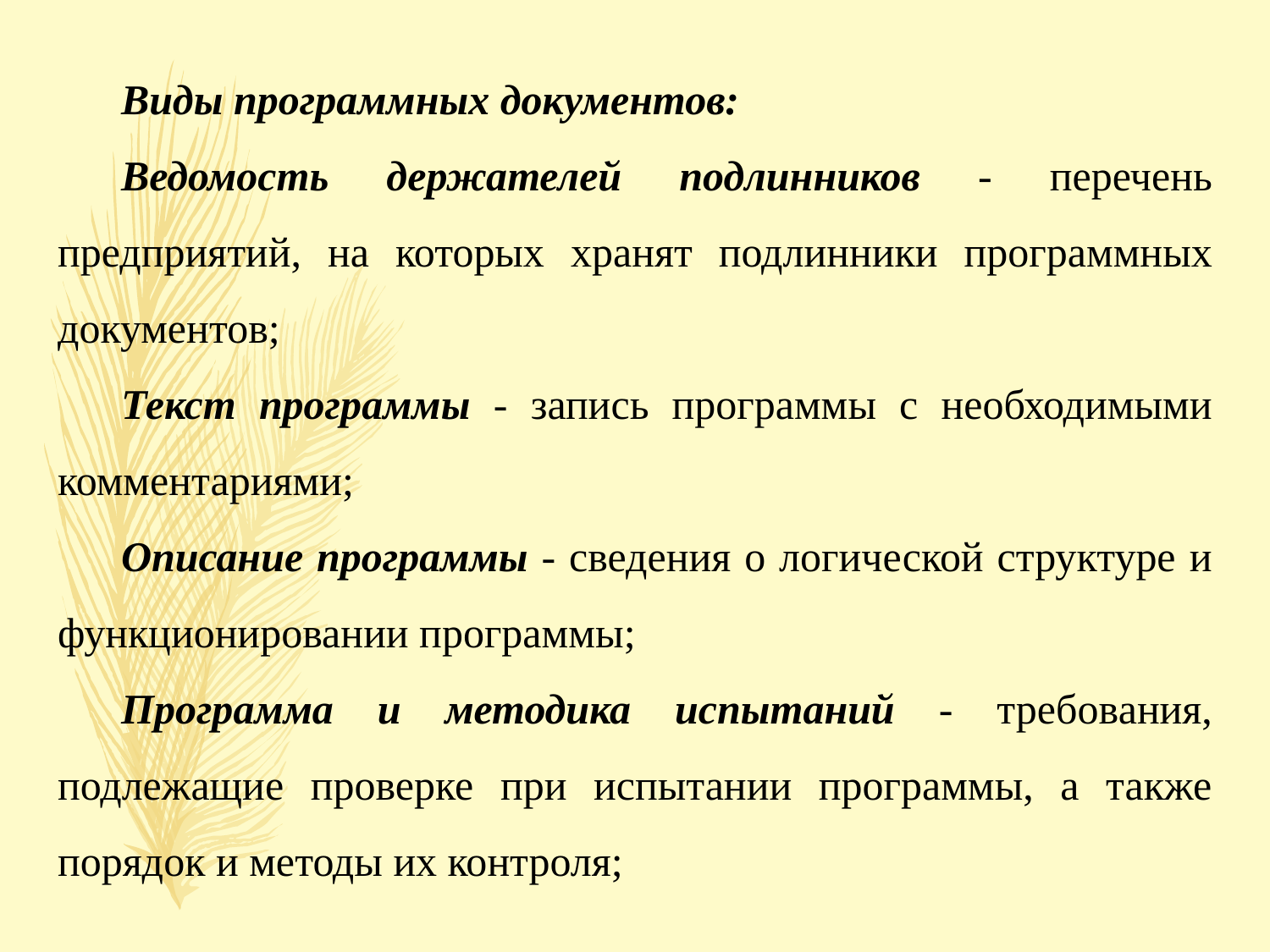

Виды программных документов:
Ведомость держателей подлинников - перечень предприятий, на которых хранят подлинники программных документов;
Текст программы - запись программы с необходимыми комментариями;
Описание программы - сведения о логической структуре и функционировании программы;
Программа и методика испытаний - требования, подлежащие проверке при испытании программы, а также порядок и методы их контроля;